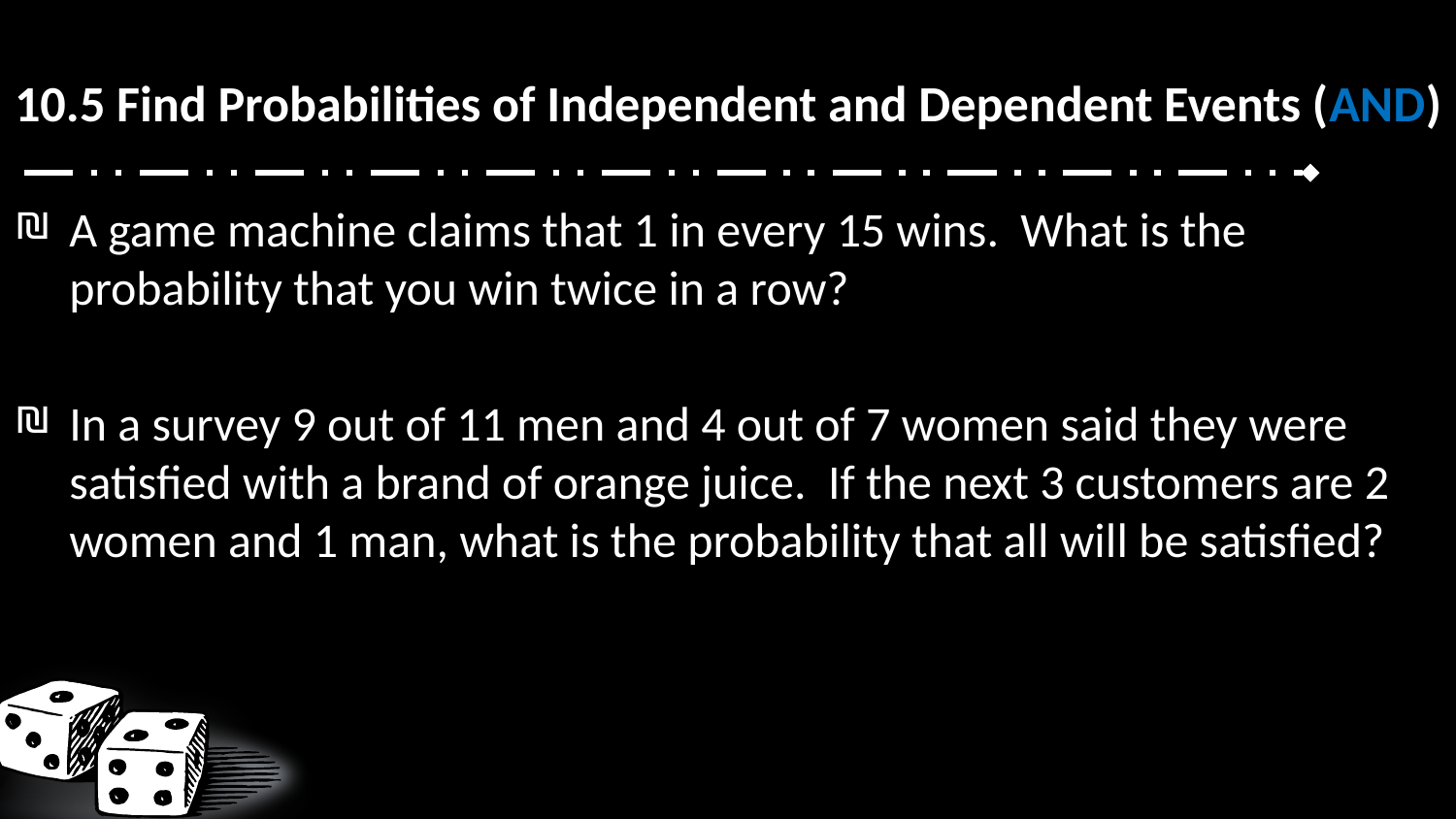

10.5 Find Probabilities of Independent and Dependent Events (AND)
A game machine claims that 1 in every 15 wins.  What is the probability that you win twice in a row?

In a survey 9 out of 11 men and 4 out of 7 women said they were satisfied with a brand of orange juice.  If the next 3 customers are 2 women and 1 man, what is the probability that all will be satisfied?